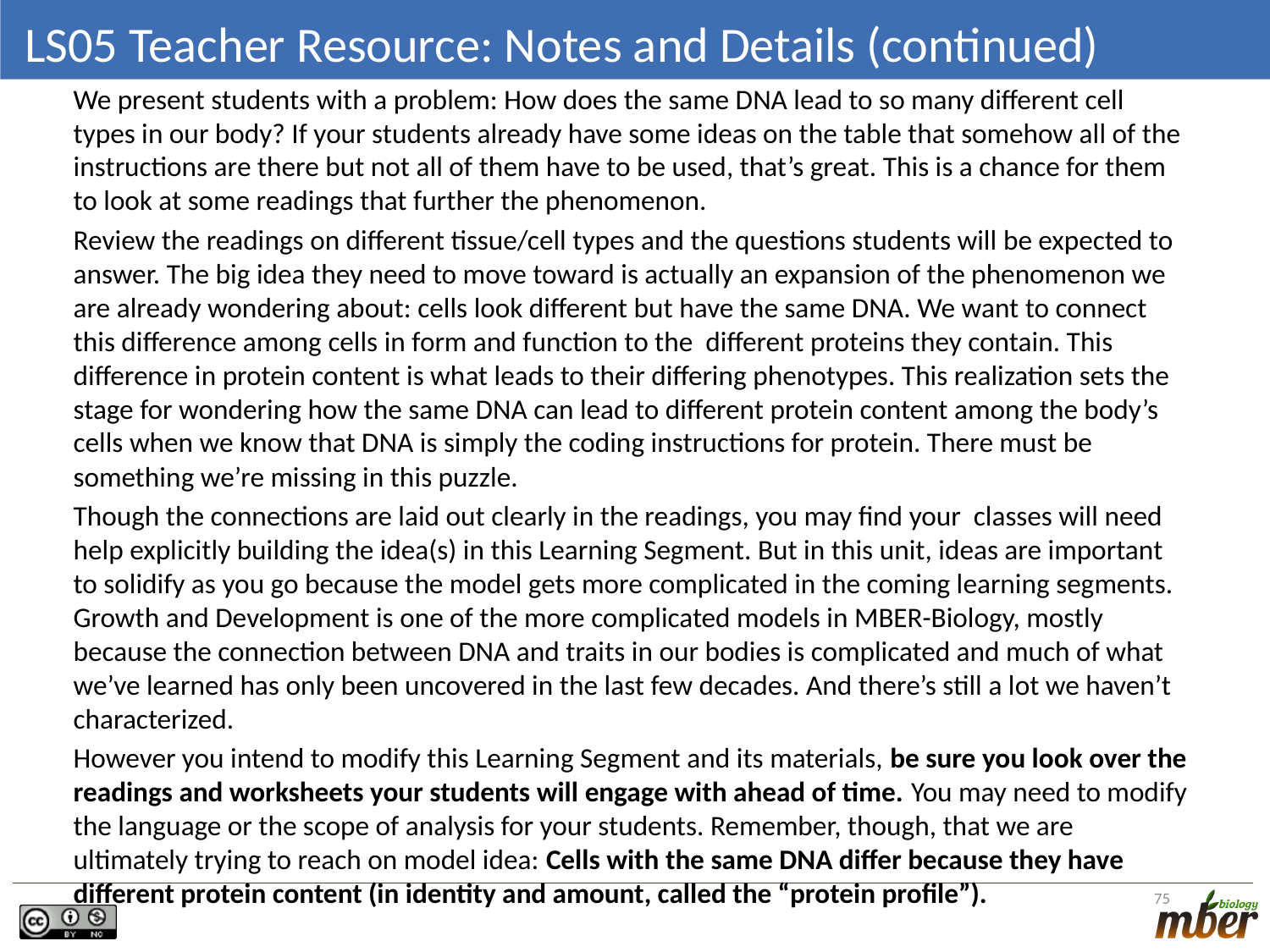

# LS05 Teacher Resource: Notes and Details (continued)
We present students with a problem: How does the same DNA lead to so many different cell types in our body? If your students already have some ideas on the table that somehow all of the instructions are there but not all of them have to be used, that’s great. This is a chance for them to look at some readings that further the phenomenon.
Review the readings on different tissue/cell types and the questions students will be expected to answer. The big idea they need to move toward is actually an expansion of the phenomenon we are already wondering about: cells look different but have the same DNA. We want to connect this difference among cells in form and function to the  different proteins they contain. This difference in protein content is what leads to their differing phenotypes. This realization sets the stage for wondering how the same DNA can lead to different protein content among the body’s cells when we know that DNA is simply the coding instructions for protein. There must be something we’re missing in this puzzle.
Though the connections are laid out clearly in the readings, you may find your  classes will need help explicitly building the idea(s) in this Learning Segment. But in this unit, ideas are important to solidify as you go because the model gets more complicated in the coming learning segments. Growth and Development is one of the more complicated models in MBER-Biology, mostly because the connection between DNA and traits in our bodies is complicated and much of what we’ve learned has only been uncovered in the last few decades. And there’s still a lot we haven’t characterized.
However you intend to modify this Learning Segment and its materials, be sure you look over the readings and worksheets your students will engage with ahead of time. You may need to modify the language or the scope of analysis for your students. Remember, though, that we are ultimately trying to reach on model idea: Cells with the same DNA differ because they have different protein content (in identity and amount, called the “protein profile”).

75